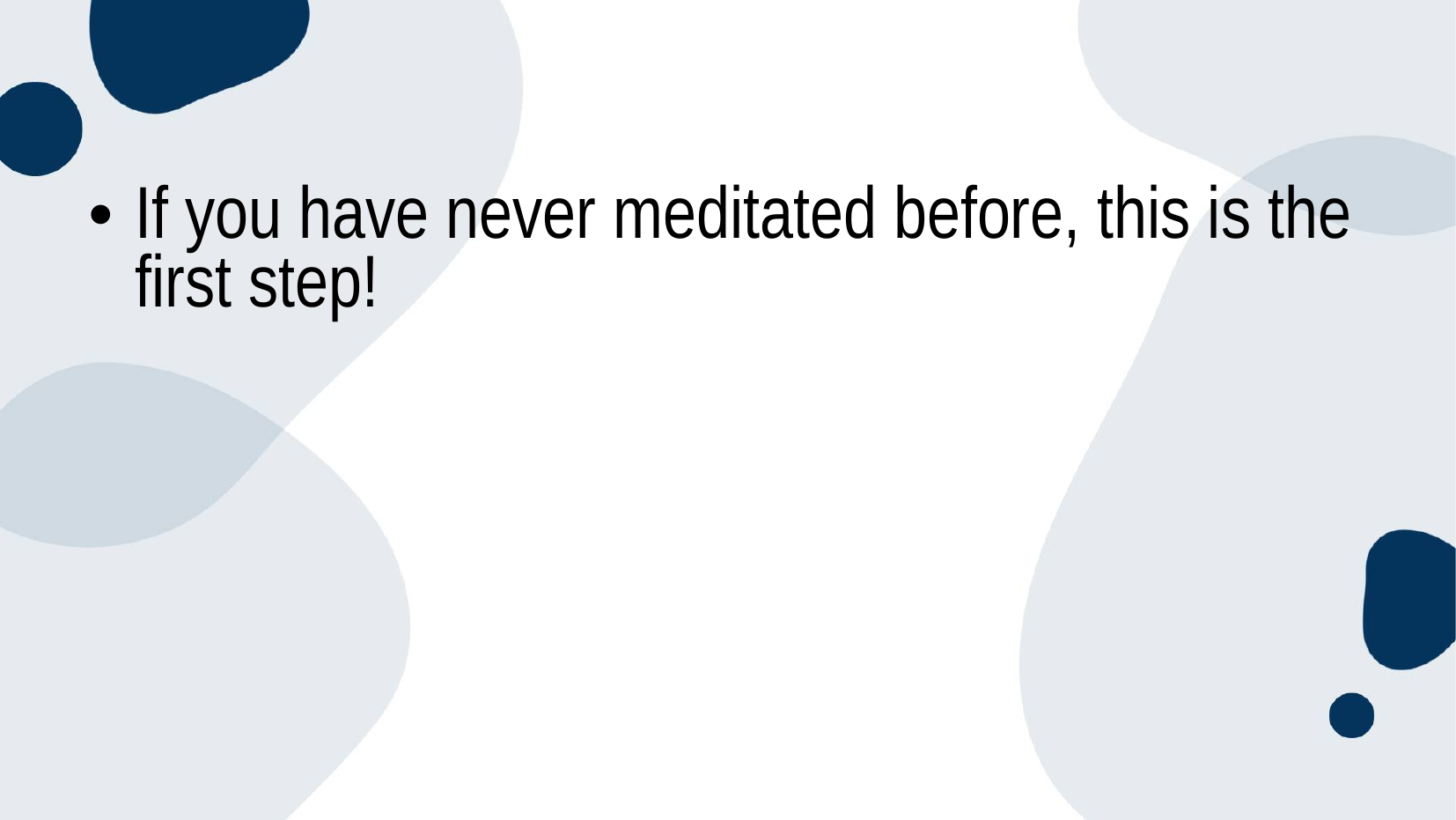

If you have never meditated before, this is the first step!